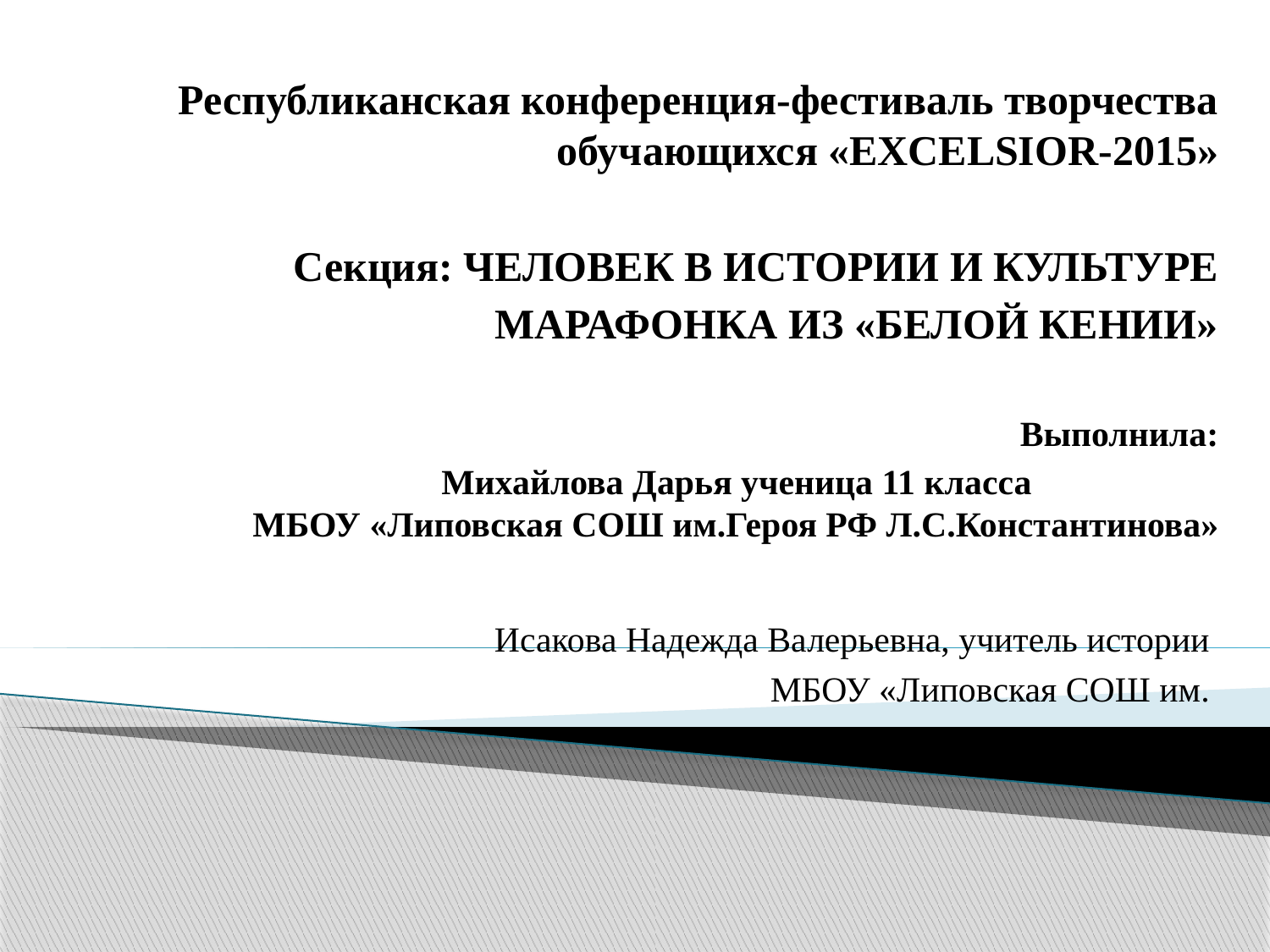

Республиканская конференция-фестиваль творчества обучающихся «EXCELSIOR-2015»

Секция: ЧЕЛОВЕК В ИСТОРИИ И КУЛЬТУРЕ
МАРАФОНКА ИЗ «БЕЛОЙ КЕНИИ»

                   Выполнила:
                                   Михайлова Дарья ученица 11 класса                          МБОУ «Липовская СОШ им.Героя РФ Л.С.Константинова»

Исакова Надежда Валерьевна, учитель истории
МБОУ «Липовская СОШ им.
Героя РФ Л.С. Константинова»